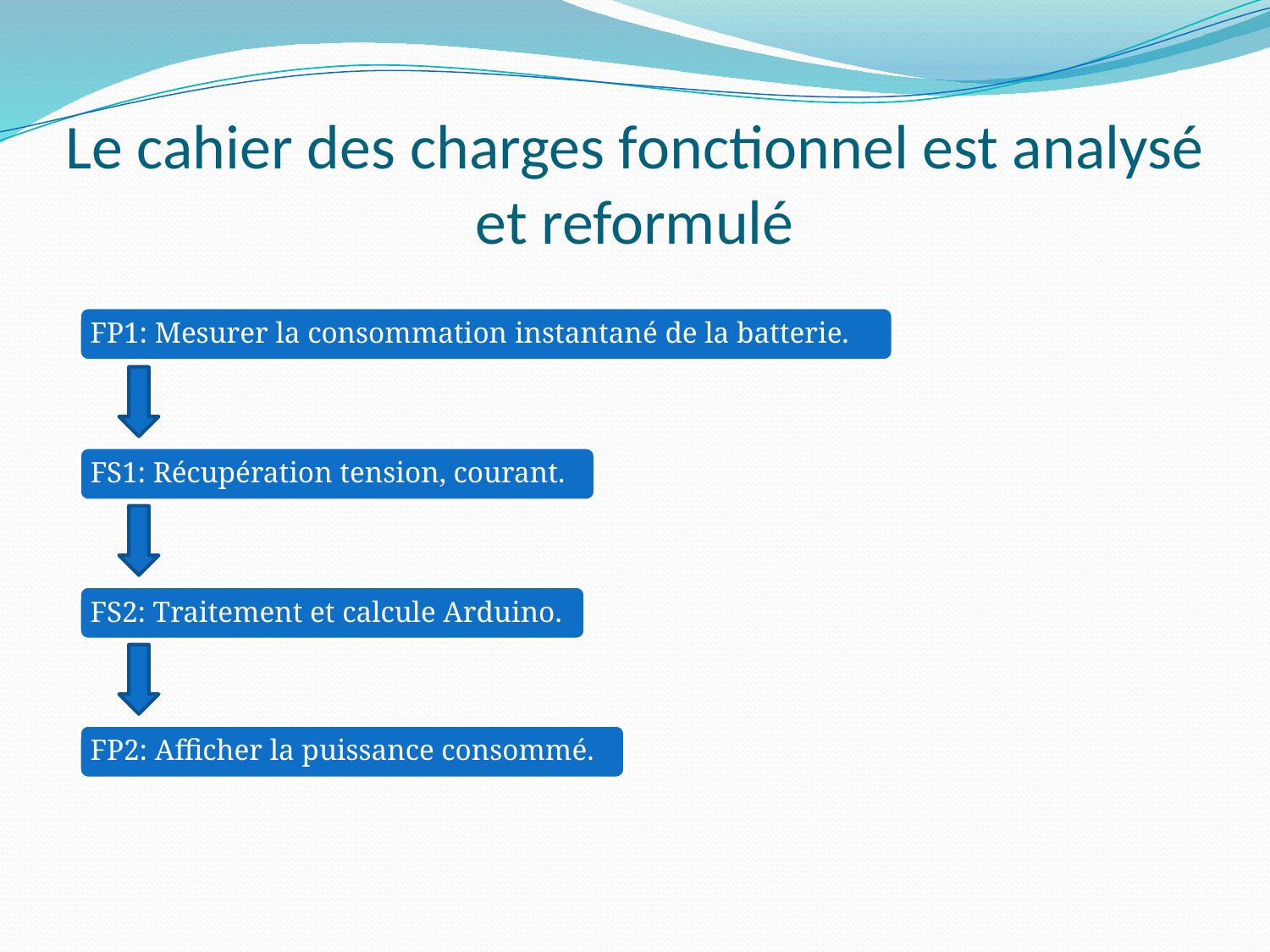

# Le cahier des charges fonctionnel est analysé et reformulé
FP1: Mesurer la consommation instantané de la batterie.

FS1: Récupération tension, courant.

FS2: Traitement et calcule Arduino.

FP2: Afficher la puissance consommé.